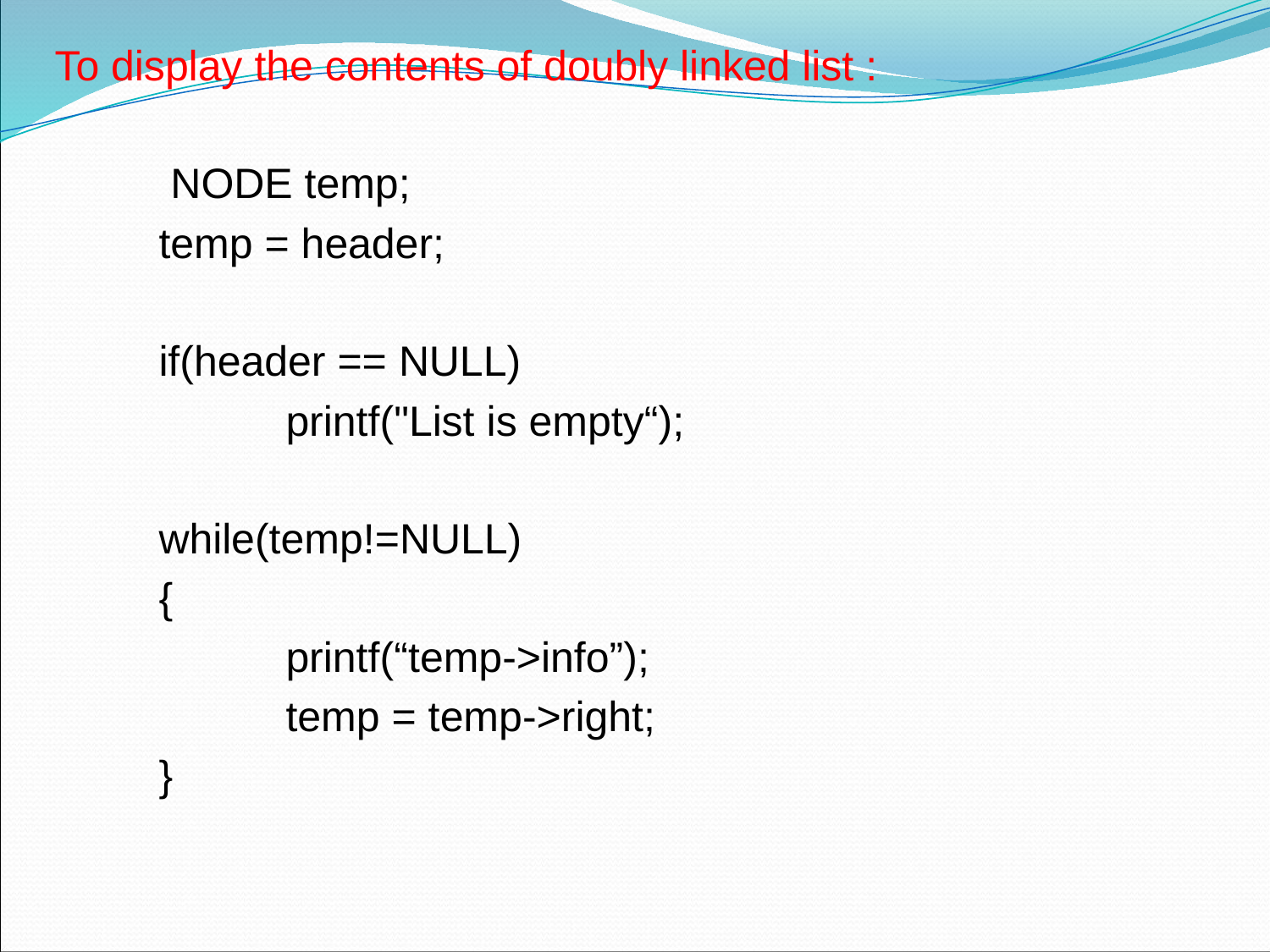

To display the contents of doubly linked list :

	 NODE temp;
	temp = header;

	if(header == NULL)
		printf("List is empty“);

	while(temp!=NULL)
	{
		printf(“temp->info”);
		temp = temp->right;
	}

#